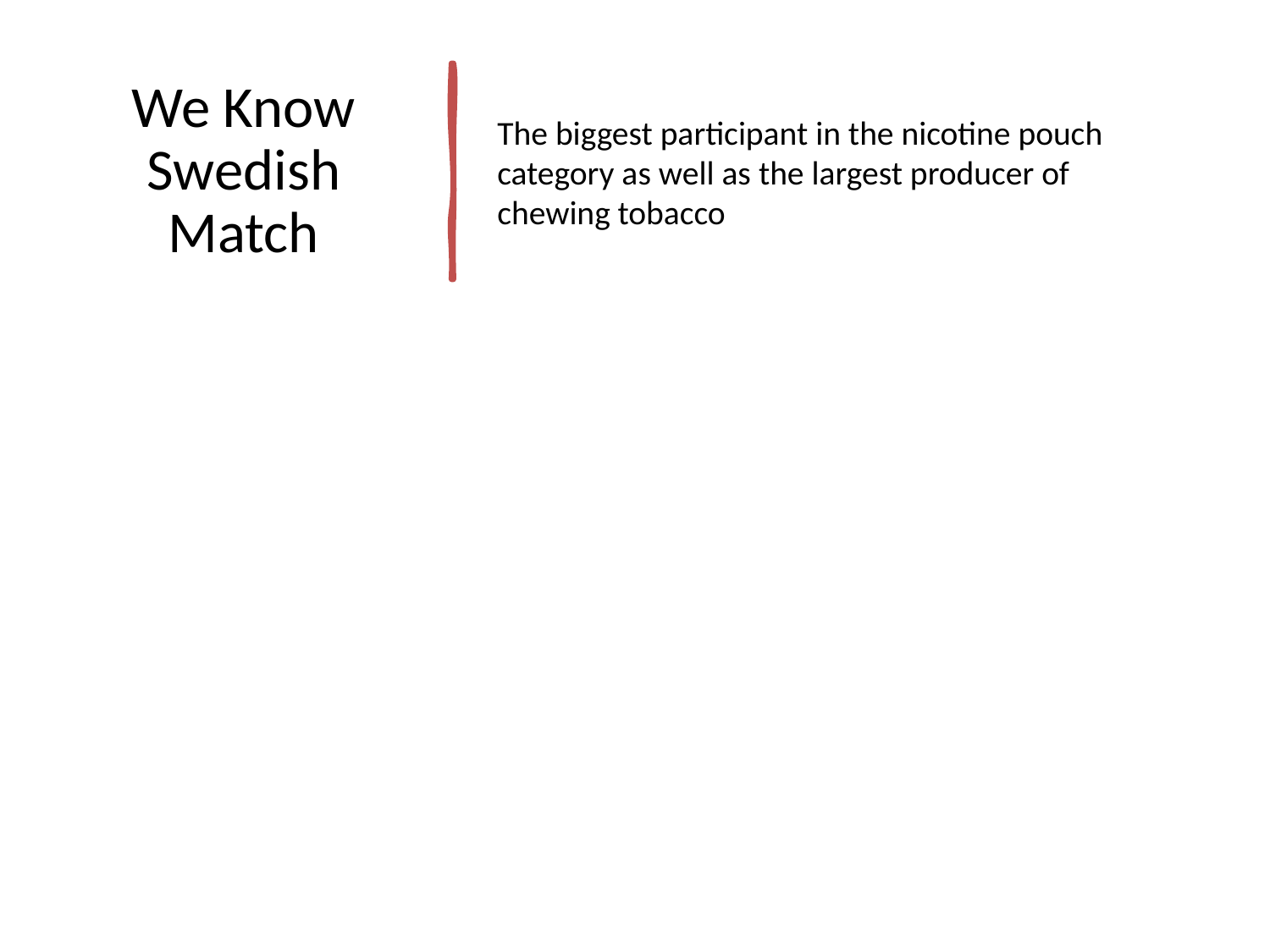

# We Know Swedish Match
The biggest participant in the nicotine pouch category as well as the largest producer of chewing tobacco